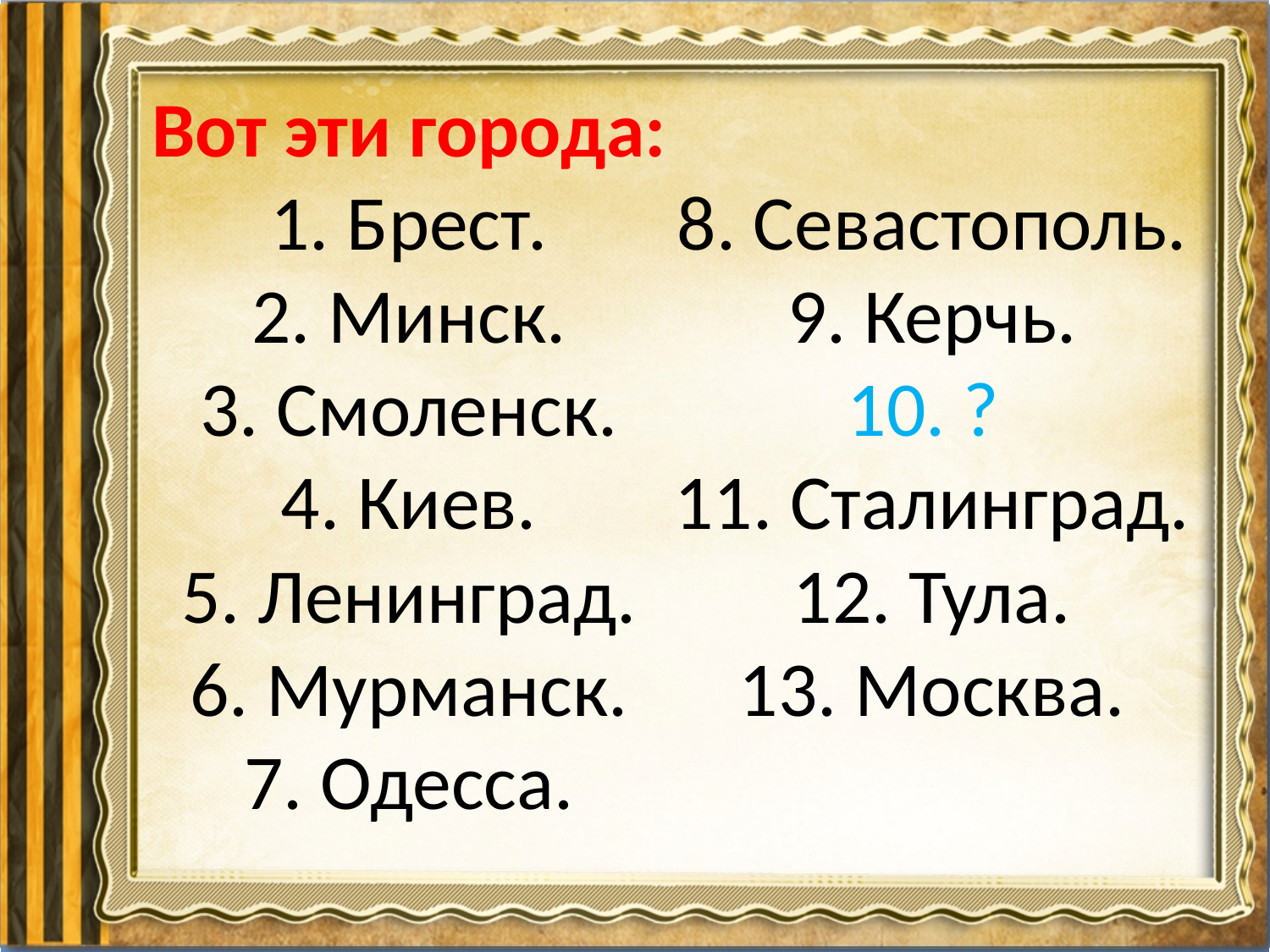

# Вот эти города: 1. Брест. 2. Минск. 3. Смоленск. 4. Киев. 5. Ленинград. 6. Мурманск. 7. Одесса. 8. Севастополь. 9. Керчь. 10. ? 11. Сталинград. 12. Тула. 13. Москва.